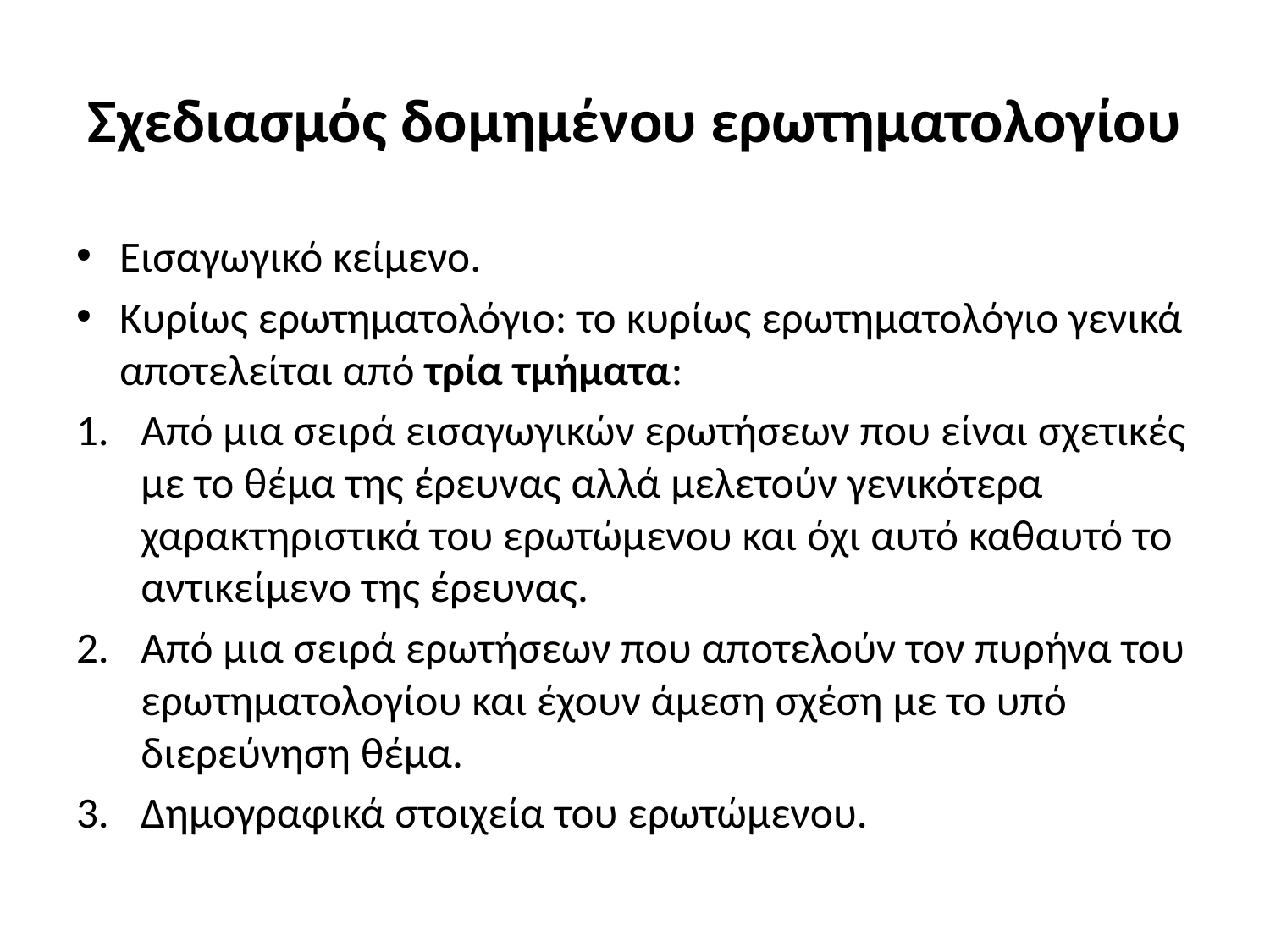

# Σχεδιασμός δομημένου ερωτηματολογίου
Εισαγωγικό κείμενο.
Κυρίως ερωτηματολόγιο: το κυρίως ερωτηματολόγιο γενικά αποτελείται από τρία τμήματα:
Από μια σειρά εισαγωγικών ερωτήσεων που είναι σχετικές με το θέμα της έρευνας αλλά μελετούν γενικότερα χαρακτηριστικά του ερωτώμενου και όχι αυτό καθαυτό το αντικείμενο της έρευνας.
Από μια σειρά ερωτήσεων που αποτελούν τον πυρήνα του ερωτηματολογίου και έχουν άμεση σχέση με το υπό διερεύνηση θέμα.
Δημογραφικά στοιχεία του ερωτώμενου.